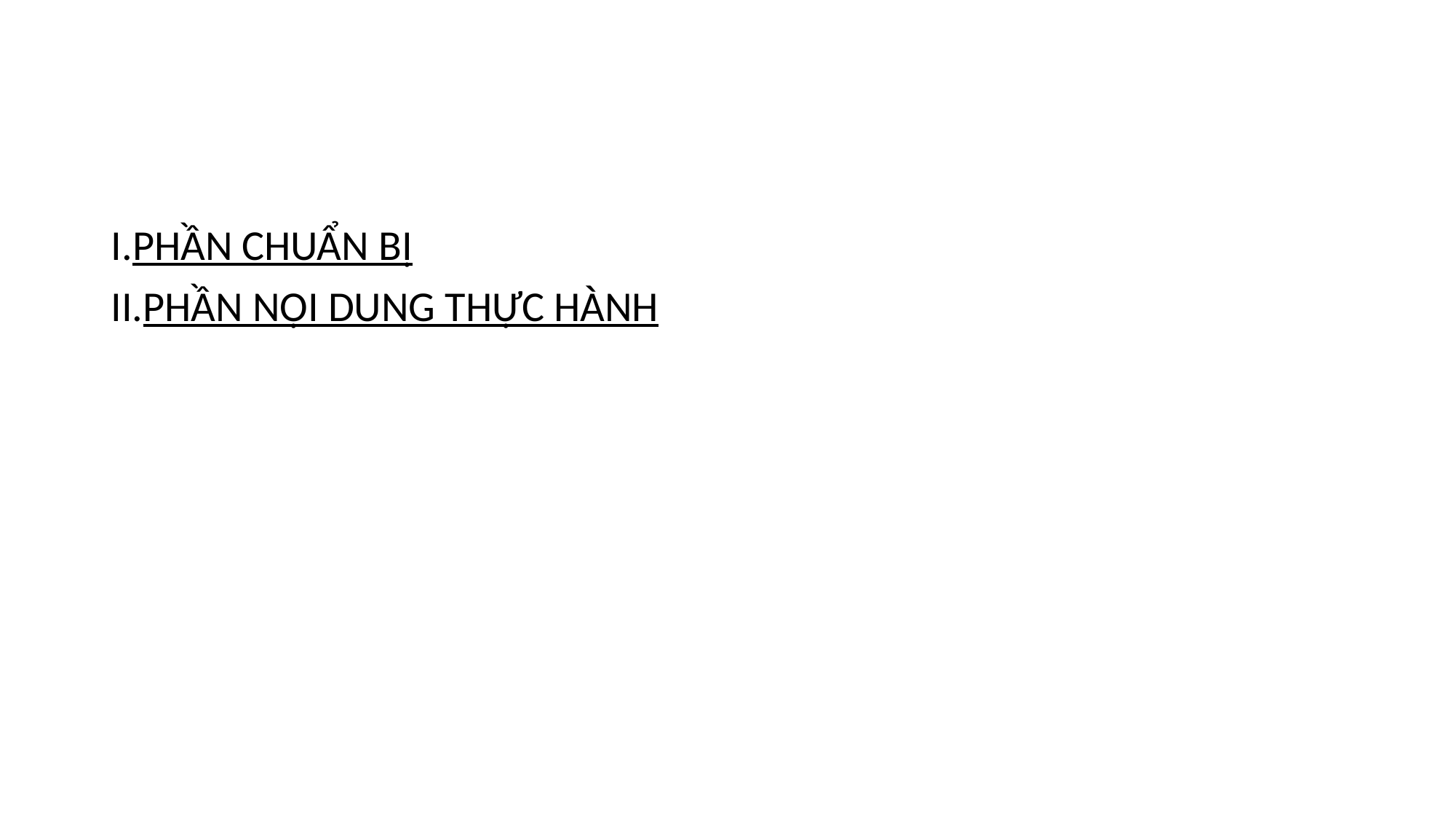

I.PHẦN CHUẨN BỊ
II.PHẦN NỘI DUNG THỰC HÀNH